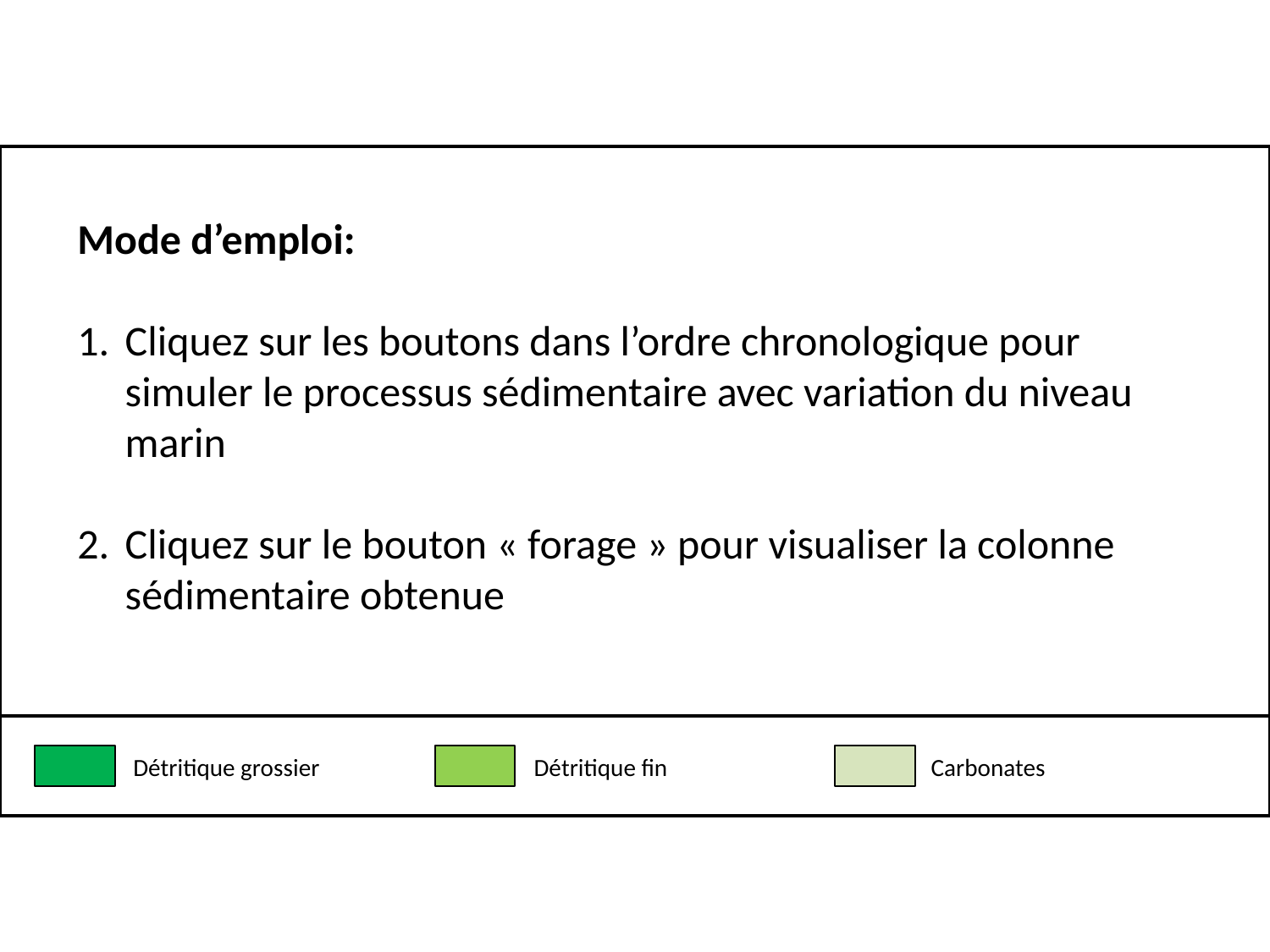

Mode d’emploi:

Cliquez sur les boutons dans l’ordre chronologique pour simuler le processus sédimentaire avec variation du niveau marin

Cliquez sur le bouton « forage » pour visualiser la colonne sédimentaire obtenue

Détritique grossier                                       Détritique fin                                                Carbonates